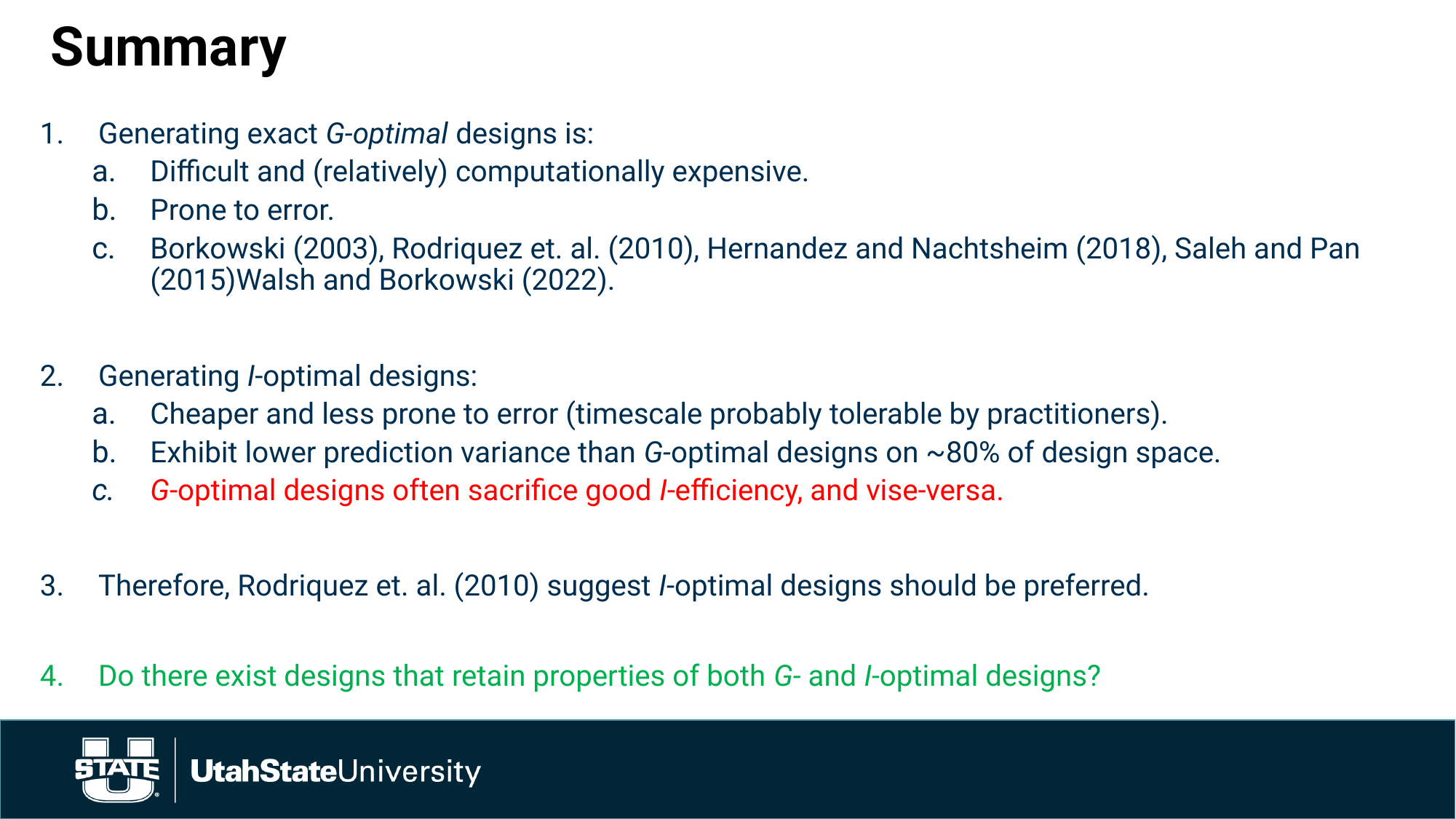

# Summary
Generating exact G-optimal designs is:
Difficult and (relatively) computationally expensive.
Prone to error.
Borkowski (2003), Rodriquez et. al. (2010), Hernandez and Nachtsheim (2018), Saleh and Pan (2015)Walsh and Borkowski (2022).

Generating I-optimal designs:
Cheaper and less prone to error (timescale probably tolerable by practitioners).
Exhibit lower prediction variance than G-optimal designs on ~80% of design space.
G-optimal designs often sacrifice good I-efficiency, and vise-versa.

Therefore, Rodriquez et. al. (2010) suggest I-optimal designs should be preferred.

Do there exist designs that retain properties of both G- and I-optimal designs?